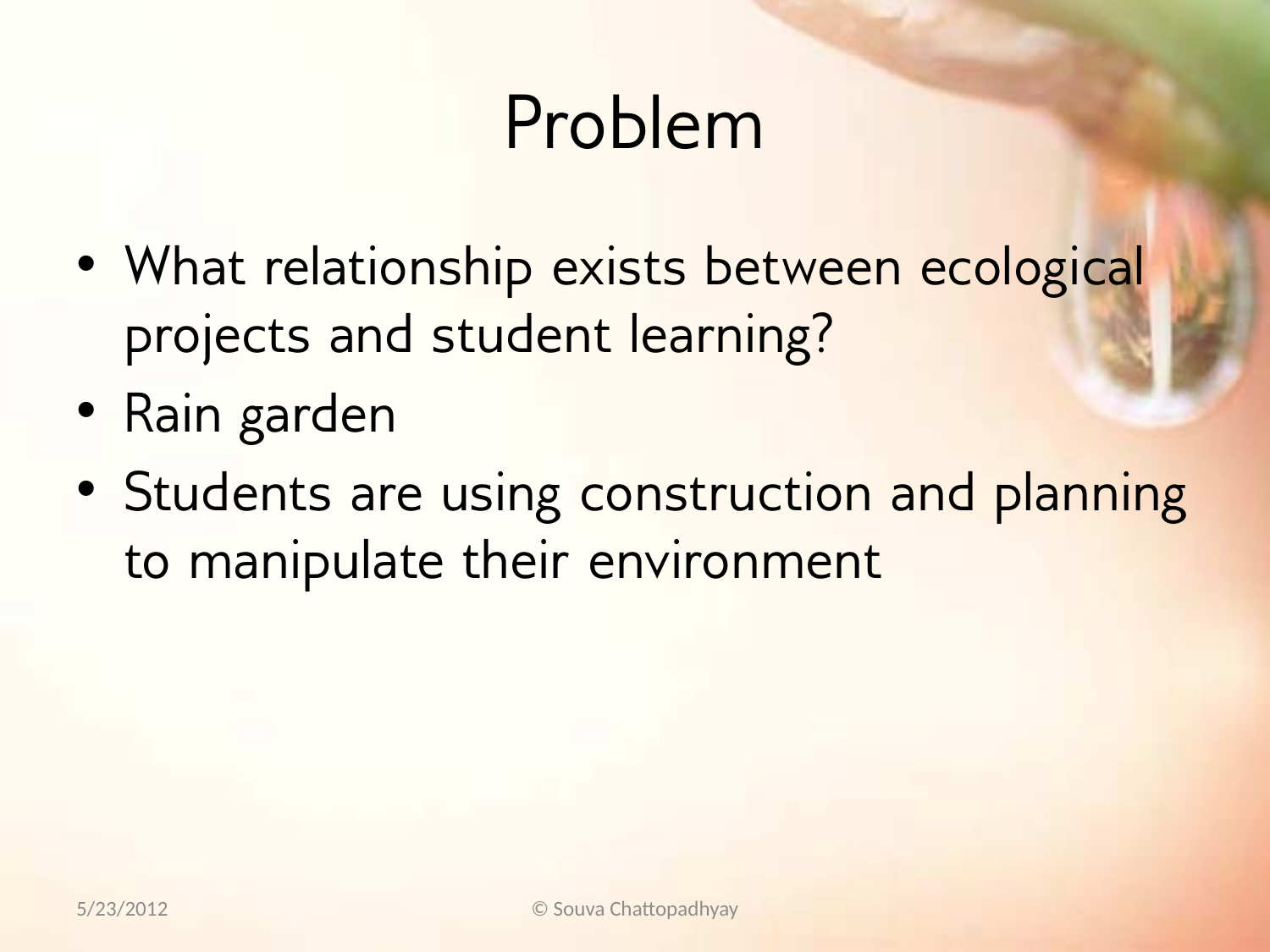

# Problem
What relationship exists between ecological projects and student learning?
Rain garden
Students are using construction and planning to manipulate their environment
5/23/2012
© Souva Chattopadhyay